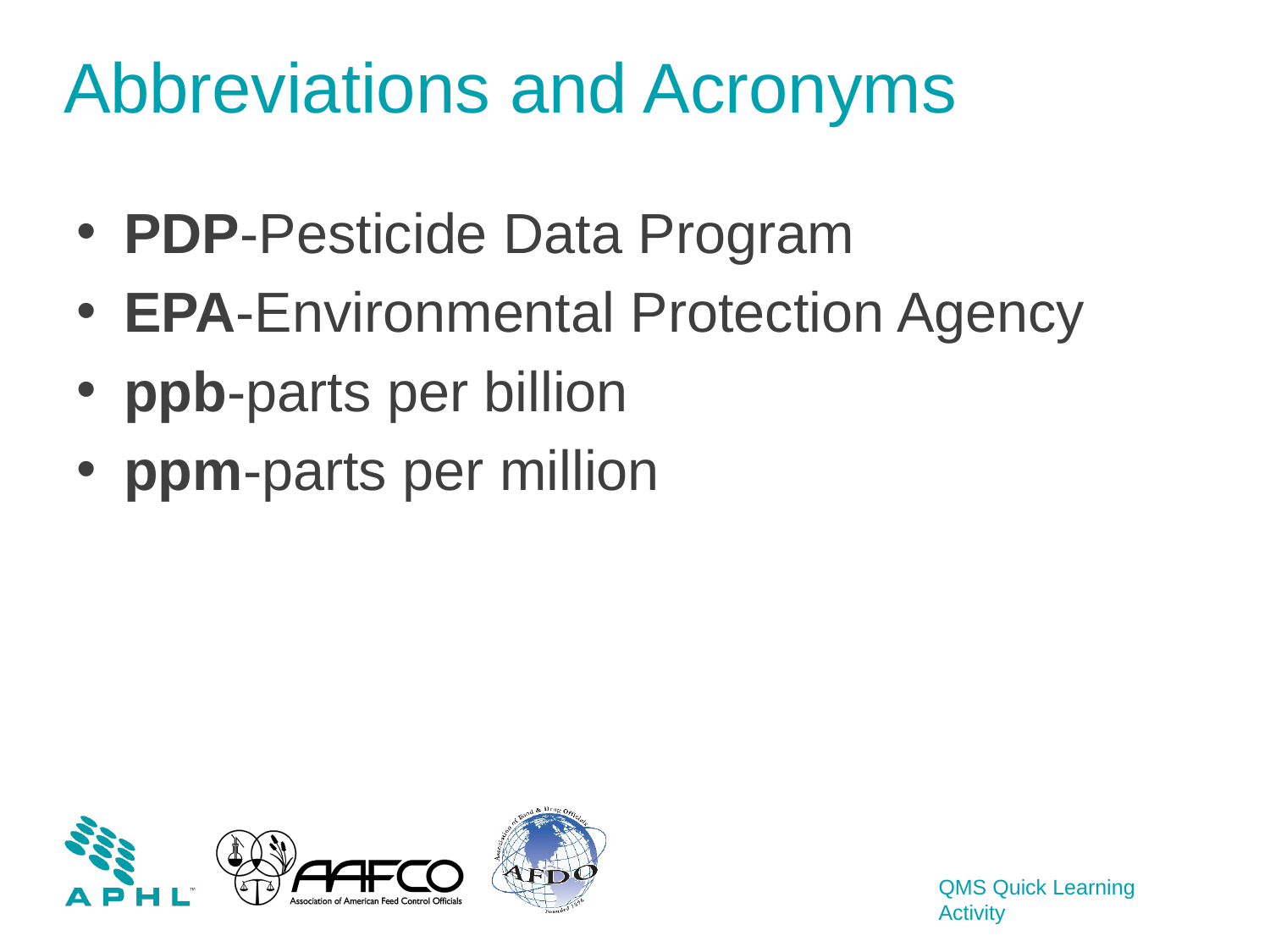

# Abbreviations and Acronyms
PDP-Pesticide Data Program
EPA-Environmental Protection Agency
ppb-parts per billion
ppm-parts per million